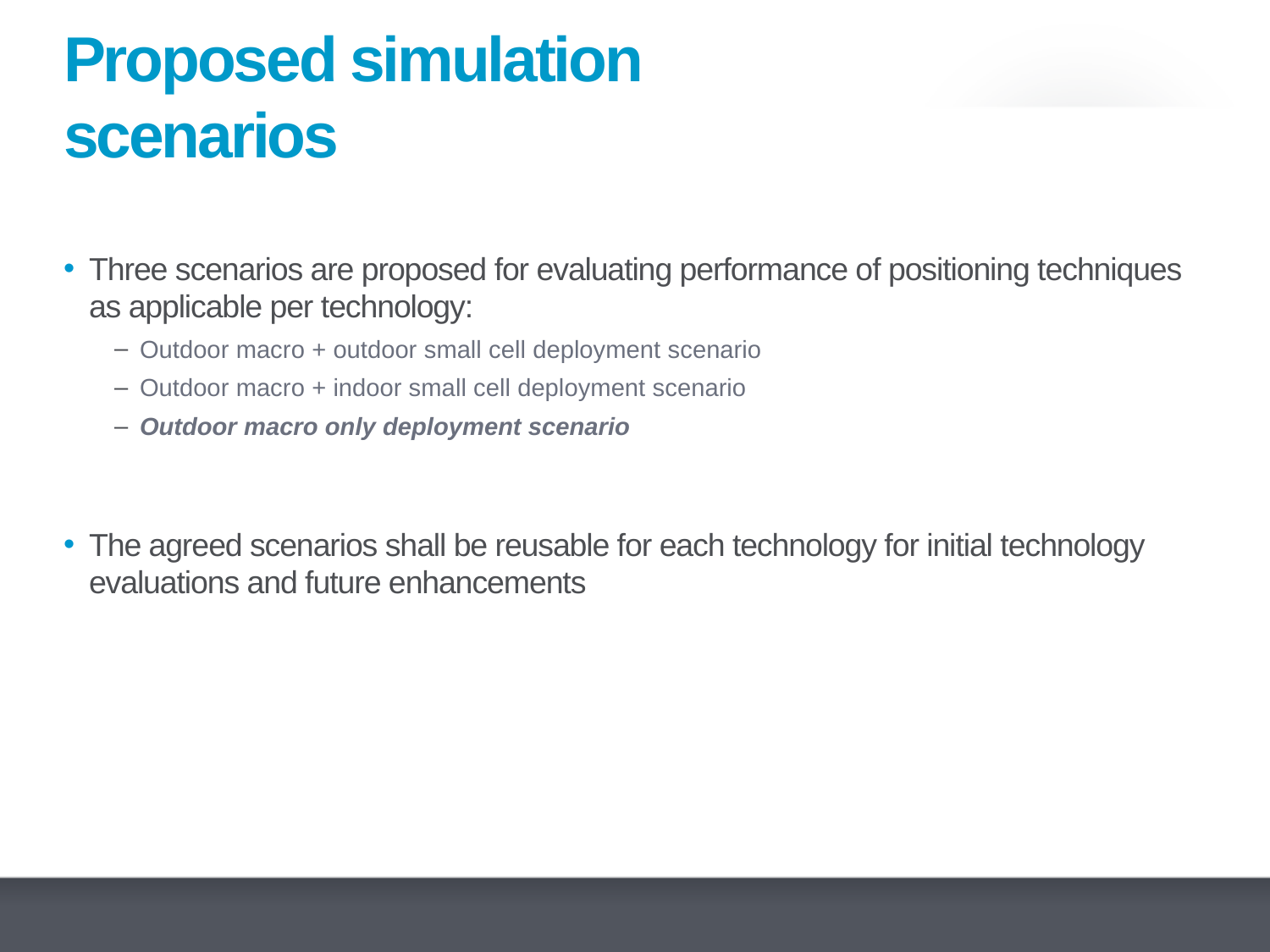

# Proposed simulation scenarios
Three scenarios are proposed for evaluating performance of positioning techniques as applicable per technology:
Outdoor macro + outdoor small cell deployment scenario
Outdoor macro + indoor small cell deployment scenario
Outdoor macro only deployment scenario

The agreed scenarios shall be reusable for each technology for initial technology evaluations and future enhancements